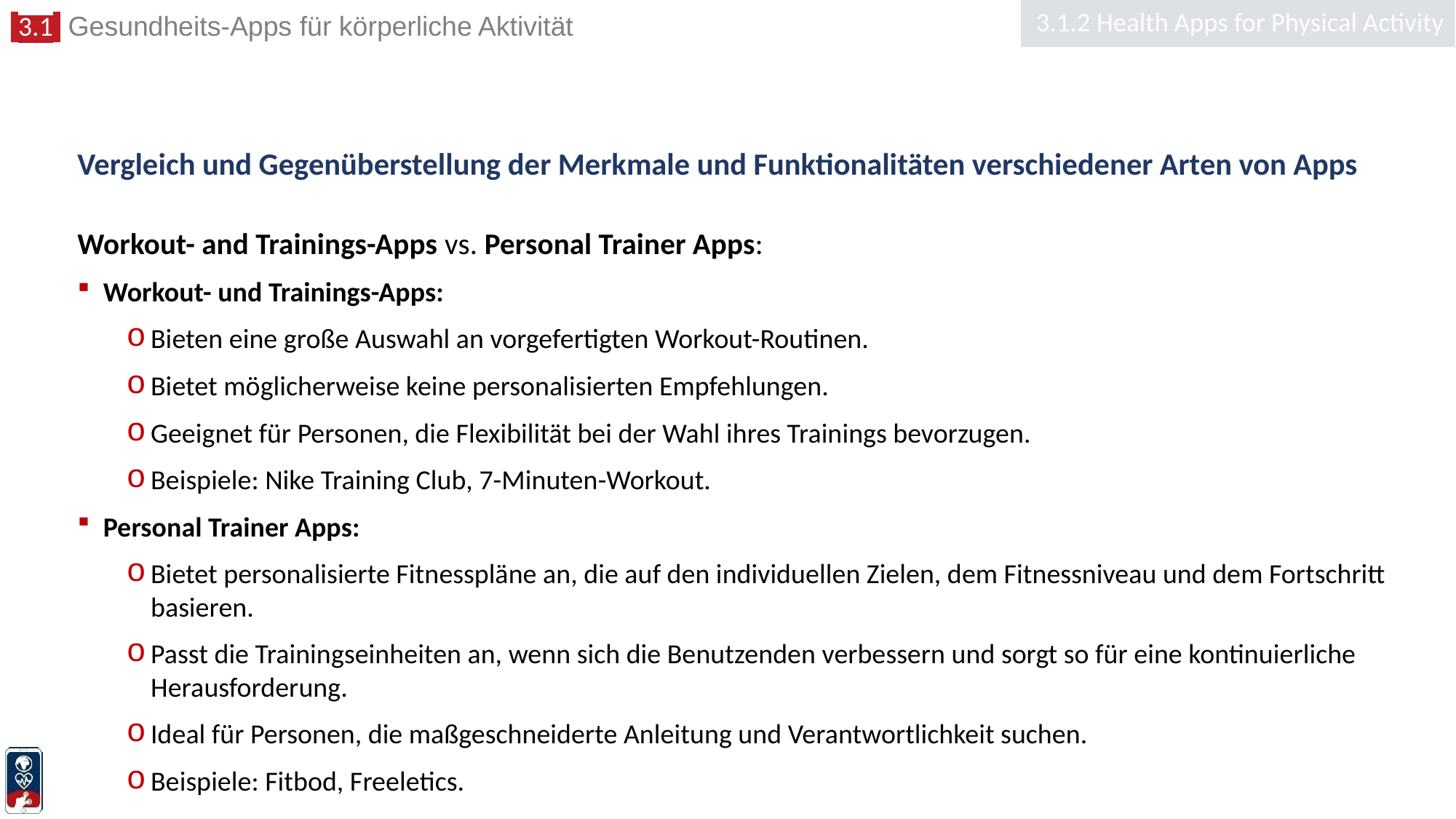

3.1.2 Health Apps for Physical Activity
# Vergleich und Gegenüberstellung der Merkmale und Funktionalitäten verschiedener Arten von Apps
Workout- and Trainings-Apps vs. Personal Trainer Apps:
Workout- und Trainings-Apps:
Bieten eine große Auswahl an vorgefertigten Workout-Routinen.
Bietet möglicherweise keine personalisierten Empfehlungen.
Geeignet für Personen, die Flexibilität bei der Wahl ihres Trainings bevorzugen.
Beispiele: Nike Training Club, 7-Minuten-Workout.
Personal Trainer Apps:
Bietet personalisierte Fitnesspläne an, die auf den individuellen Zielen, dem Fitnessniveau und dem Fortschritt basieren.
Passt die Trainingseinheiten an, wenn sich die Benutzenden verbessern und sorgt so für eine kontinuierliche Herausforderung.
Ideal für Personen, die maßgeschneiderte Anleitung und Verantwortlichkeit suchen.
Beispiele: Fitbod, Freeletics.